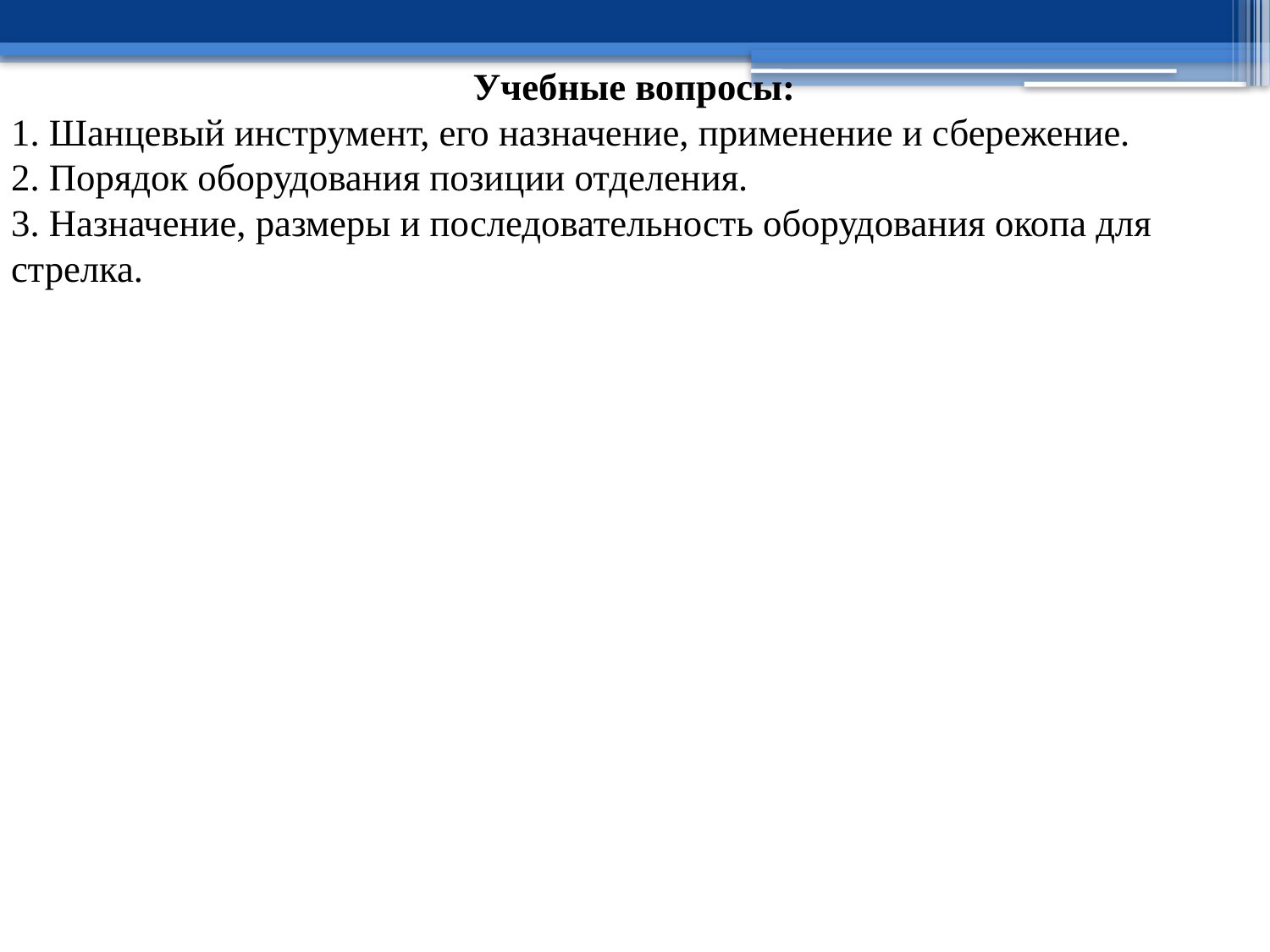

Учебные вопросы:
1. Шанцевый инструмент, его назначение, применение и сбережение.
2. Порядок оборудования позиции отделения.
3. Назначение, размеры и последовательность оборудования окопа для стрелка.